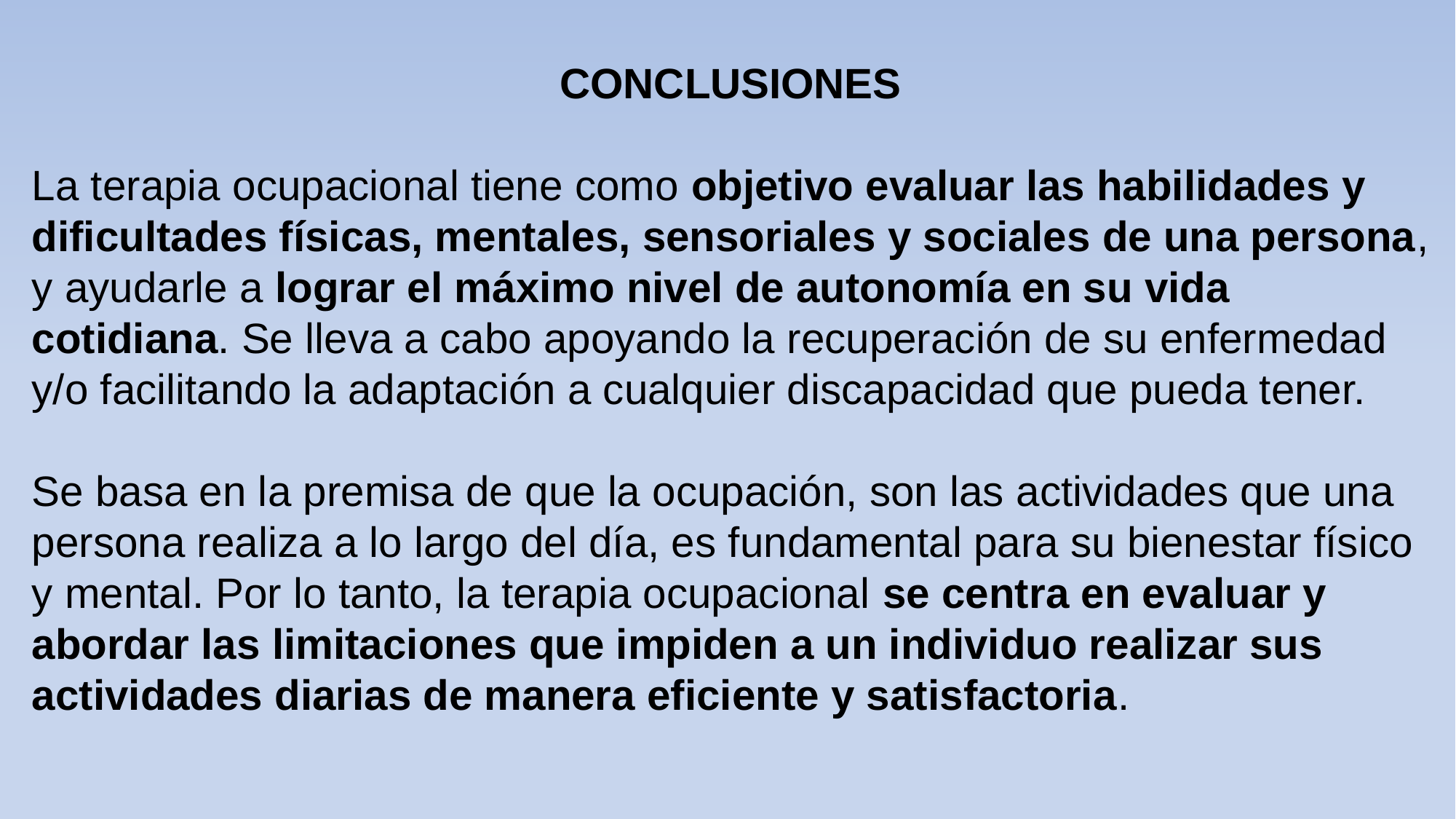

CONCLUSIONES

La terapia ocupacional tiene como objetivo evaluar las habilidades y dificultades físicas, mentales, sensoriales y sociales de una persona, y ayudarle a lograr el máximo nivel de autonomía en su vida cotidiana. Se lleva a cabo apoyando la recuperación de su enfermedad y/o facilitando la adaptación a cualquier discapacidad que pueda tener.

Se basa en la premisa de que la ocupación, son las actividades que una persona realiza a lo largo del día, es fundamental para su bienestar físico y mental. Por lo tanto, la terapia ocupacional se centra en evaluar y abordar las limitaciones que impiden a un individuo realizar sus actividades diarias de manera eficiente y satisfactoria.